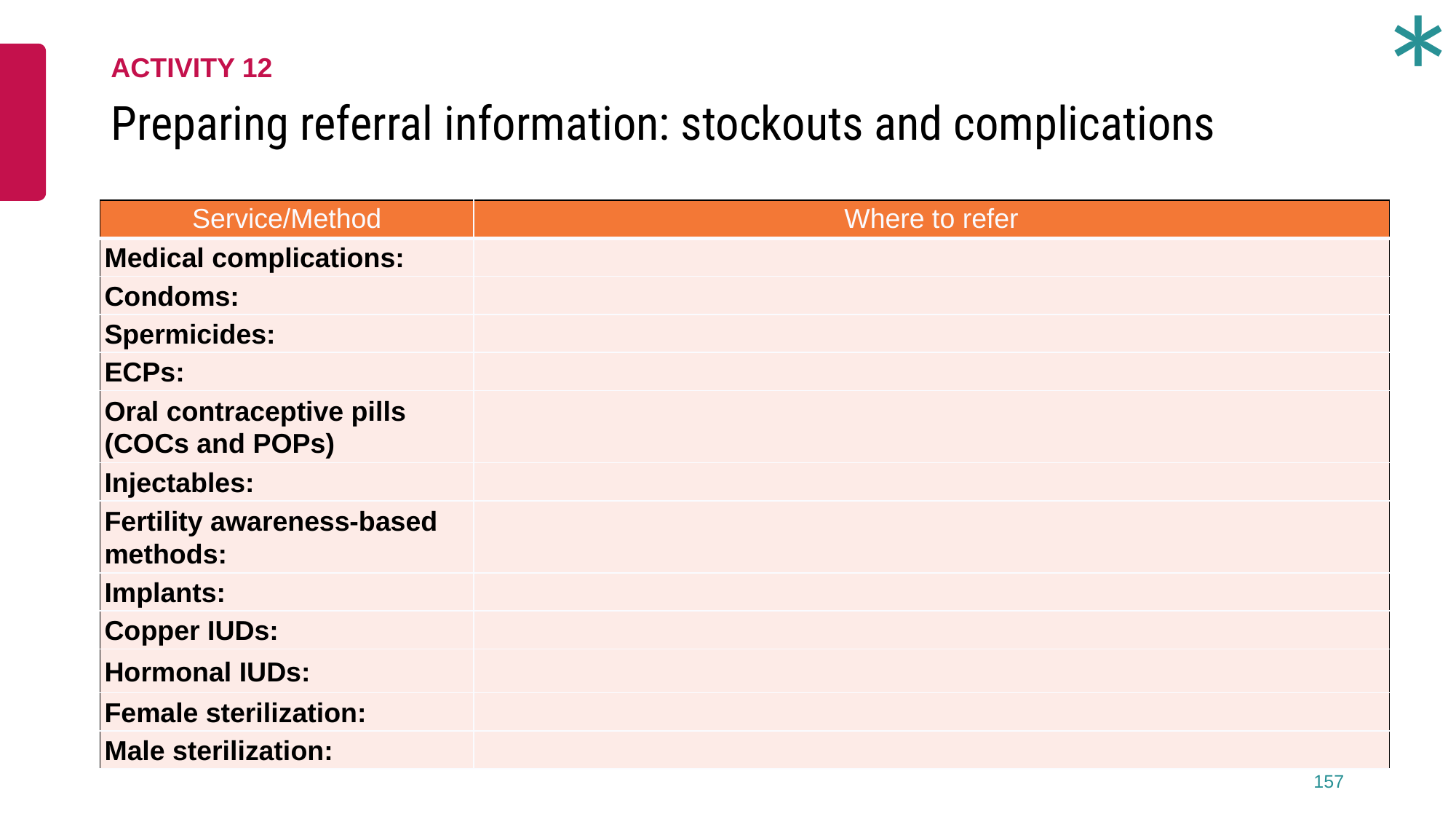

*
ACTIVITY 12
# Preparing referral information: stockouts and complications
| Service/Method | Where to refer |
| --- | --- |
| Medical complications: |  |
| Condoms: |  |
| Spermicides: |  |
| ECPs: |  |
| Oral contraceptive pills (COCs and POPs) |  |
| Injectables: |  |
| Fertility awareness-based methods: |  |
| Implants: |  |
| Copper IUDs: |  |
| Hormonal IUDs: |  |
| Female sterilization: |  |
| Male sterilization: |  |
157